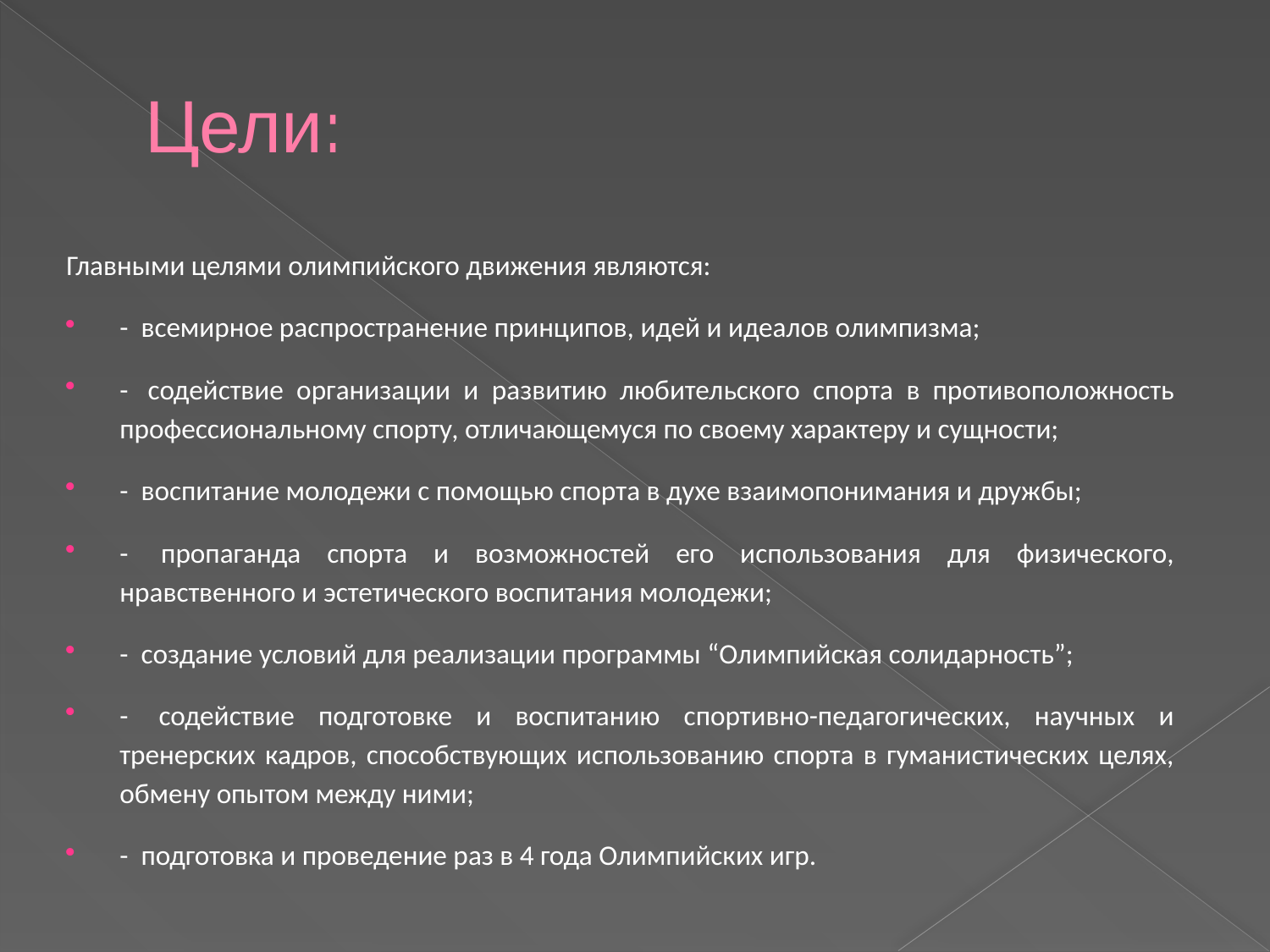

# Цели:
Главными целями олимпийского движения являются:
-  всемирное распространение принципов, идей и идеалов олимпизма;
-  содействие организации и развитию любительского спорта в противоположность профессиональному спорту, отличающемуся по своему характеру и сущности;
-  воспитание молодежи с помощью спорта в духе взаимопонимания и дружбы;
-  пропаганда спорта и возможностей его использования для физического, нравственного и эстетического воспитания молодежи;
-  создание условий для реализации программы “Олимпийская солидарность”;
-  содействие подготовке и воспитанию спортивно-педагогических, научных и тренерских кадров, способствующих использованию спорта в гуманистических целях, обмену опытом между ними;
-  подготовка и проведение раз в 4 года Олимпийских игр.